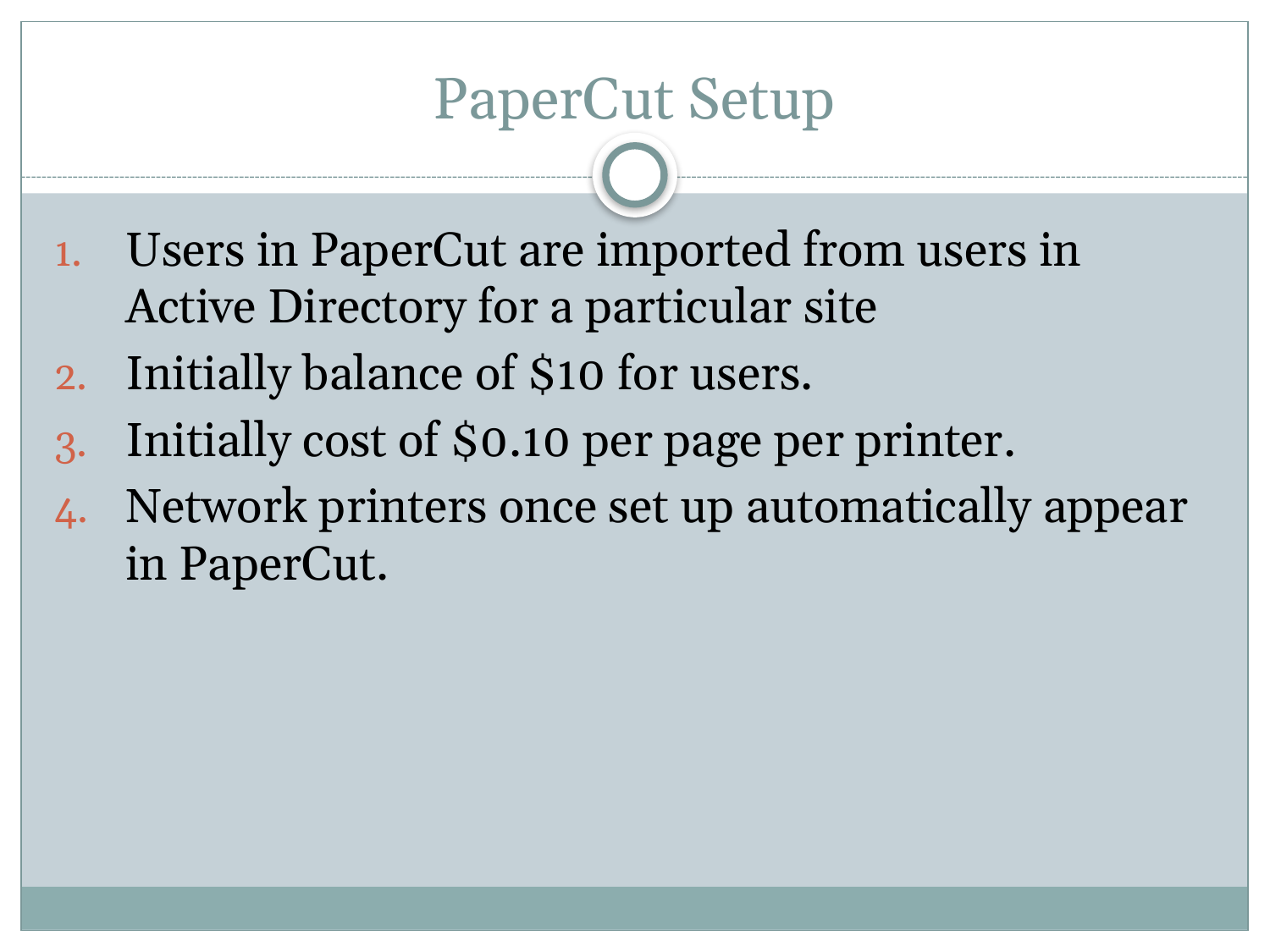

# PaperCut Setup
Users in PaperCut are imported from users in Active Directory for a particular site
Initially balance of $10 for users.
Initially cost of $0.10 per page per printer.
Network printers once set up automatically appear in PaperCut.